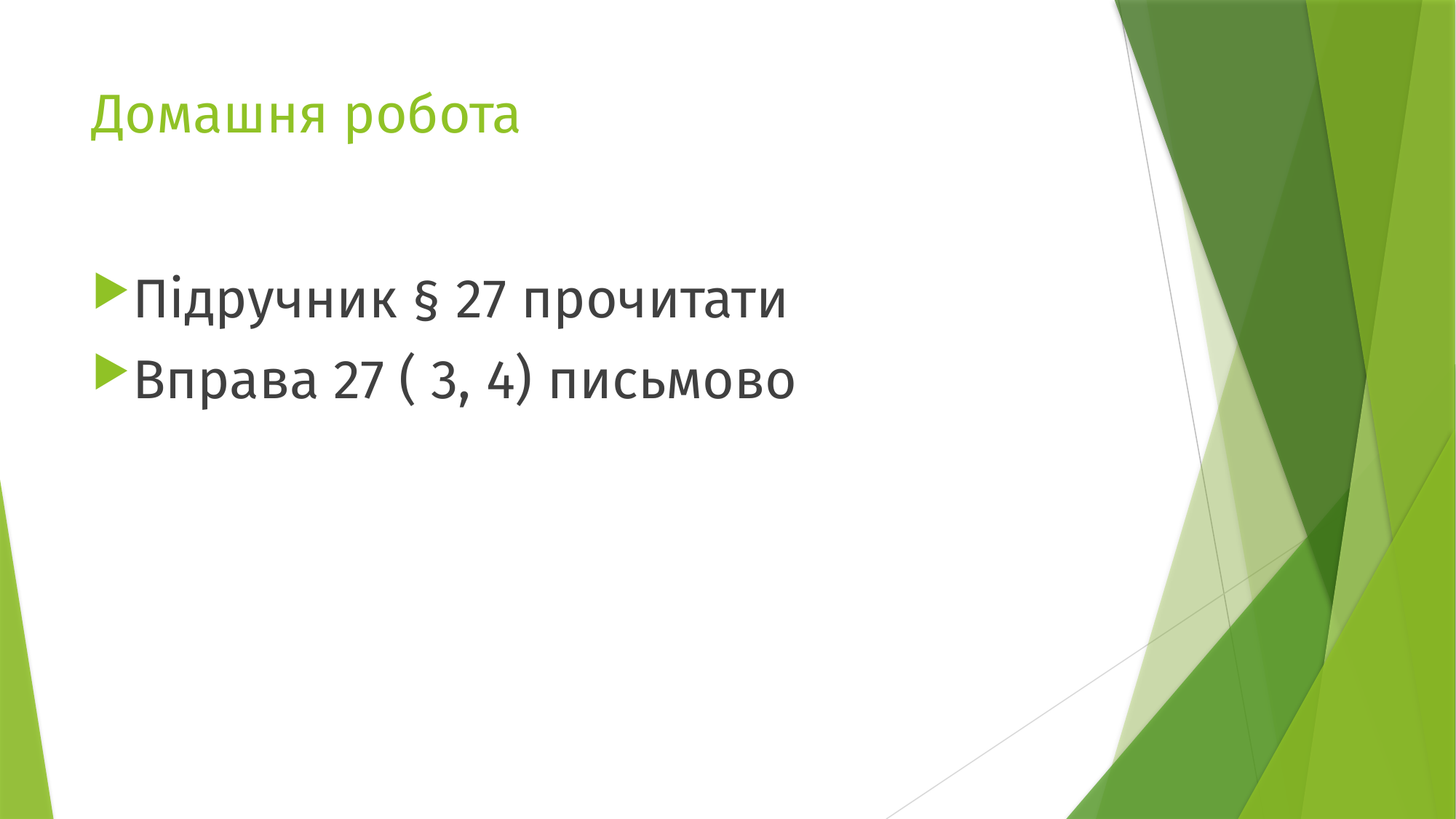

# Домашня робота
Підручник § 27 прочитати
Вправа 27 ( 3, 4) письмово